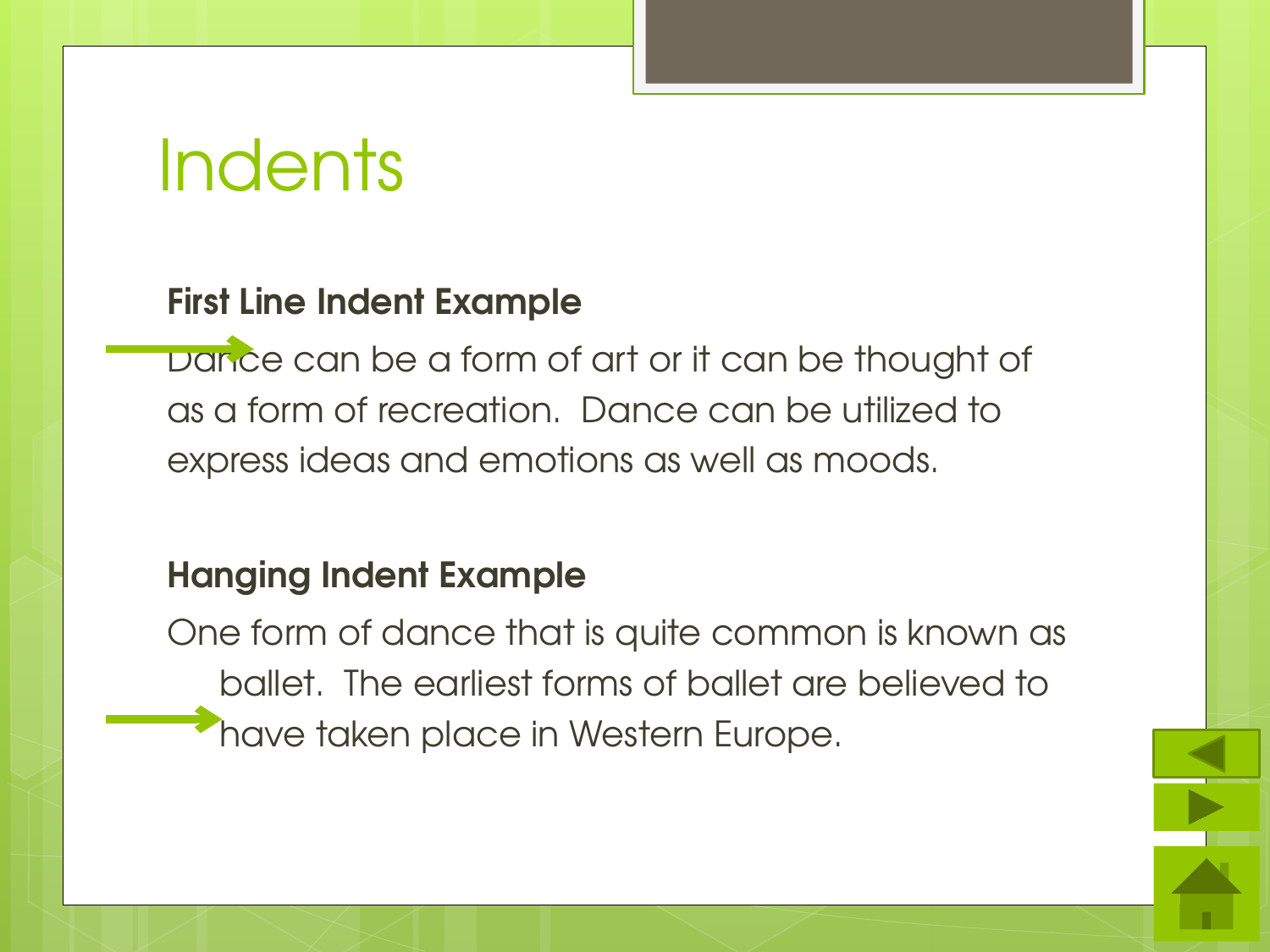

# Indents
First Line Indent Example
	Dance can be a form of art or it can be thought of as a form of recreation.  Dance can be utilized to express ideas and emotions as well as moods.

Hanging Indent Example
One form of dance that is quite common is known as ballet.  The earliest forms of ballet are believed to have taken place in Western Europe.